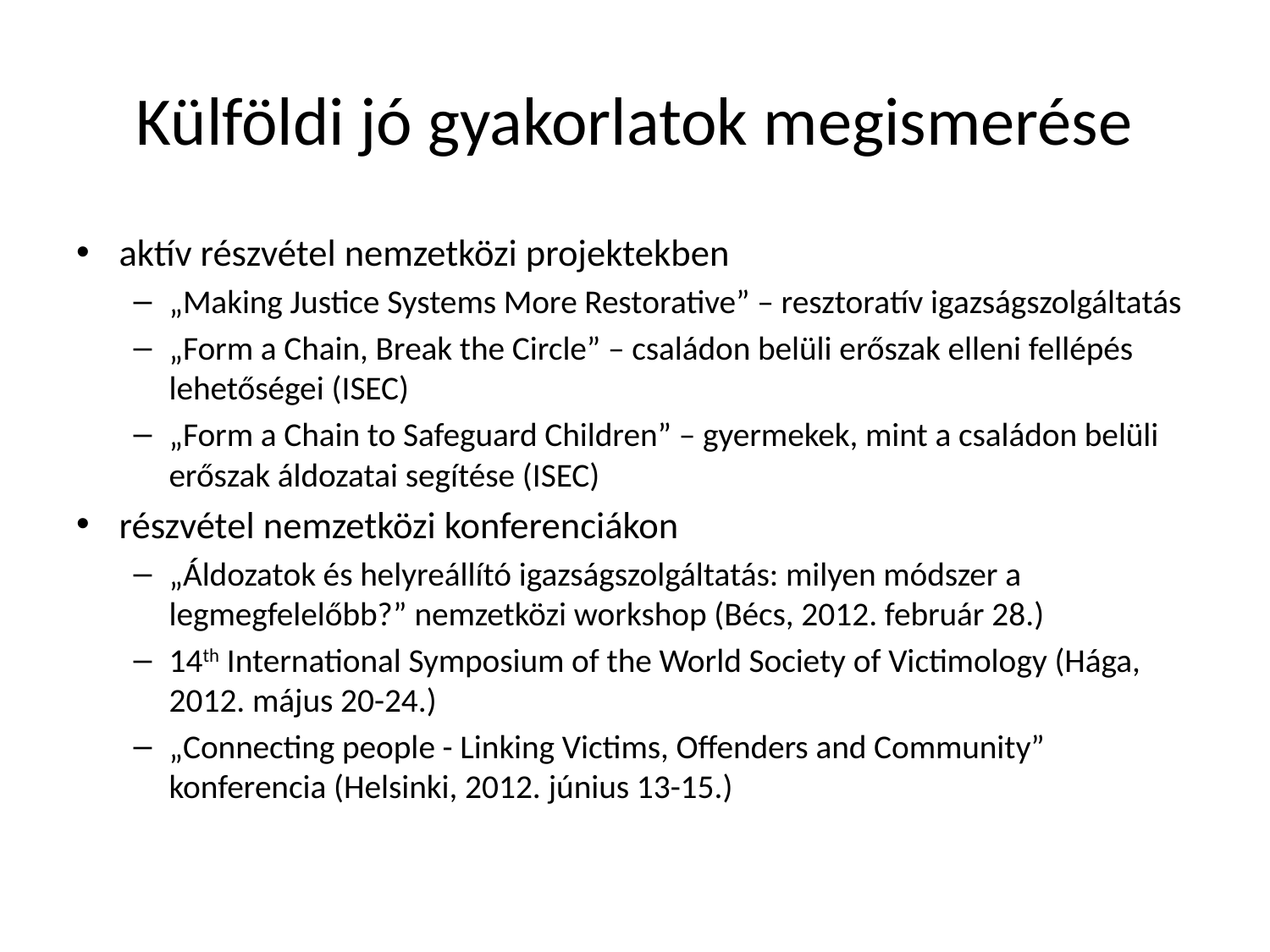

# Külföldi jó gyakorlatok megismerése
aktív részvétel nemzetközi projektekben
„Making Justice Systems More Restorative” – resztoratív igazságszolgáltatás
„Form a Chain, Break the Circle” – családon belüli erőszak elleni fellépés lehetőségei (ISEC)
„Form a Chain to Safeguard Children” – gyermekek, mint a családon belüli erőszak áldozatai segítése (ISEC)
részvétel nemzetközi konferenciákon
„Áldozatok és helyreállító igazságszolgáltatás: milyen módszer a legmegfelelőbb?” nemzetközi workshop (Bécs, 2012. február 28.)
14th International Symposium of the World Society of Victimology (Hága, 2012. május 20-24.)
„Connecting people - Linking Victims, Offenders and Community” konferencia (Helsinki, 2012. június 13-15.)